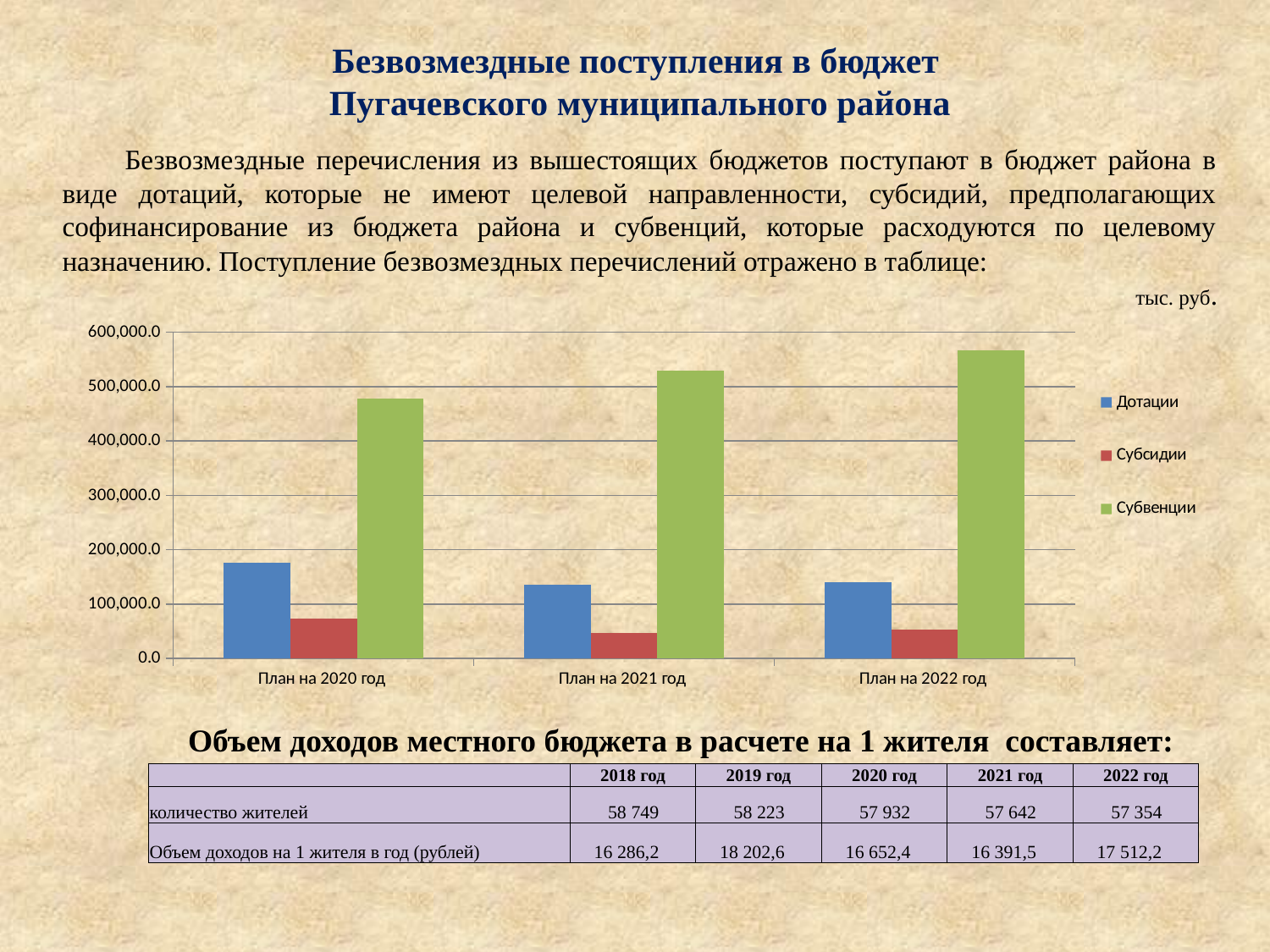

Безвозмездные поступления в бюджет
Пугачевского муниципального района

Безвозмездные перечисления из вышестоящих бюджетов поступают в бюджет района в виде дотаций, которые не имеют целевой направленности, субсидий, предполагающих софинансирование из бюджета района и субвенций, которые расходуются по целевому назначению. Поступление безвозмездных перечислений отражено в таблице:
тыс. руб.

### Chart

| Category | Дотации | Субсидии | Субвенции |
|---|---|---|---|
| План на 2020 год  | 176394.6 | 74241.9 | 478707.5 |
| План на 2021 год  | 136360.9 | 47582.2 | 529751.4 |
| План на 2022 год  | 140247.2 | 52954.0 | 566336.1999999973 |
Объем доходов местного бюджета в расчете на 1 жителя  составляет:
|  | 2018 год | 2019 год | 2020 год | 2021 год | 2022 год |
| --- | --- | --- | --- | --- | --- |
| количество жителей | 58 749 | 58 223 | 57 932 | 57 642 | 57 354 |
| Объем доходов на 1 жителя в год (рублей) | 16 286,2 | 18 202,6 | 16 652,4 | 16 391,5 | 17 512,2 |